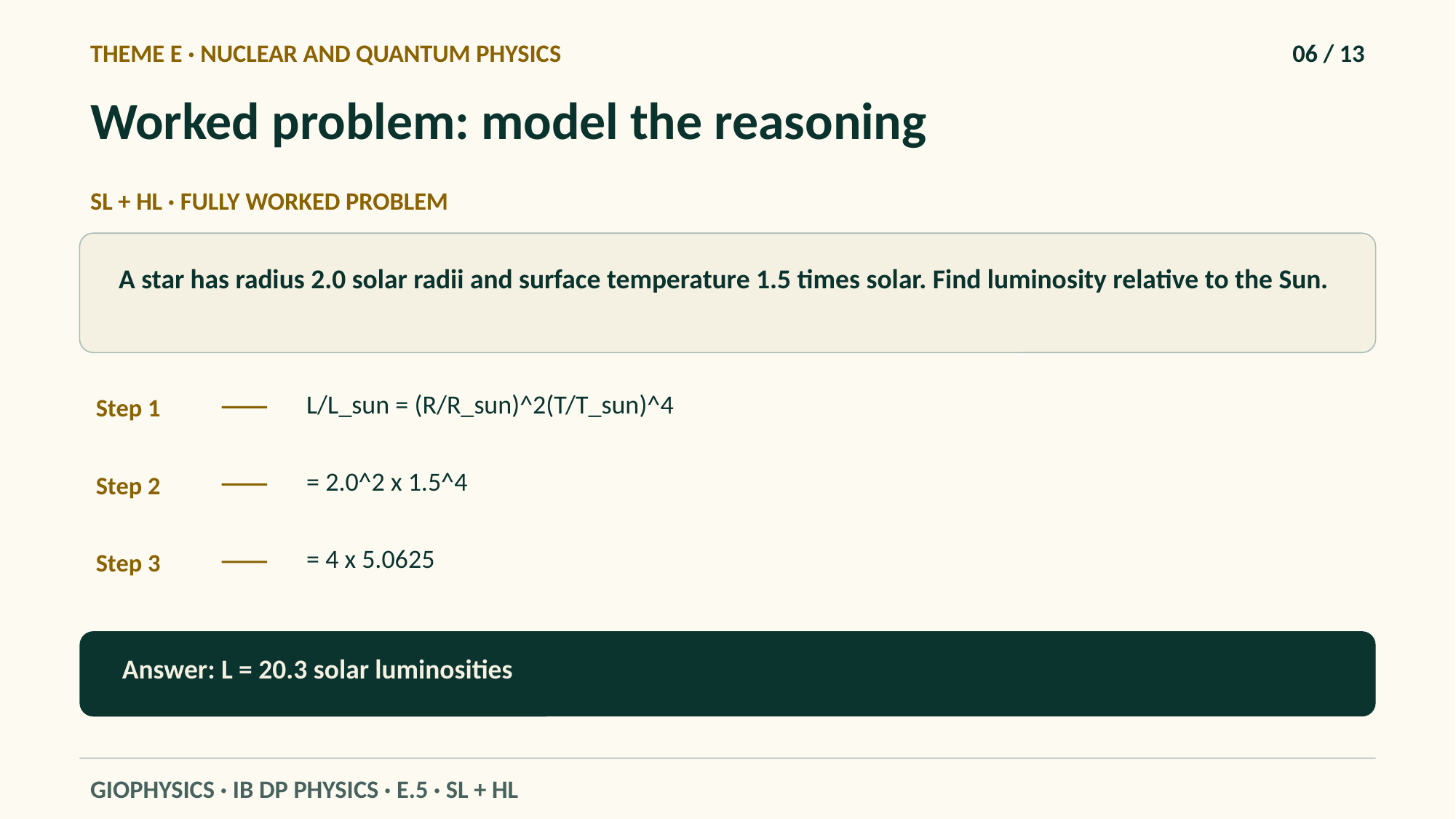

THEME E · NUCLEAR AND QUANTUM PHYSICS
06 / 13
Worked problem: model the reasoning
SL + HL · FULLY WORKED PROBLEM

A star has radius 2.0 solar radii and surface temperature 1.5 times solar. Find luminosity relative to the Sun.
L/L_sun = (R/R_sun)^2(T/T_sun)^4
Step 1

= 2.0^2 x 1.5^4
Step 2

= 4 x 5.0625
Step 3

Answer: L = 20.3 solar luminosities

GIOPHYSICS · IB DP PHYSICS · E.5 · SL + HL